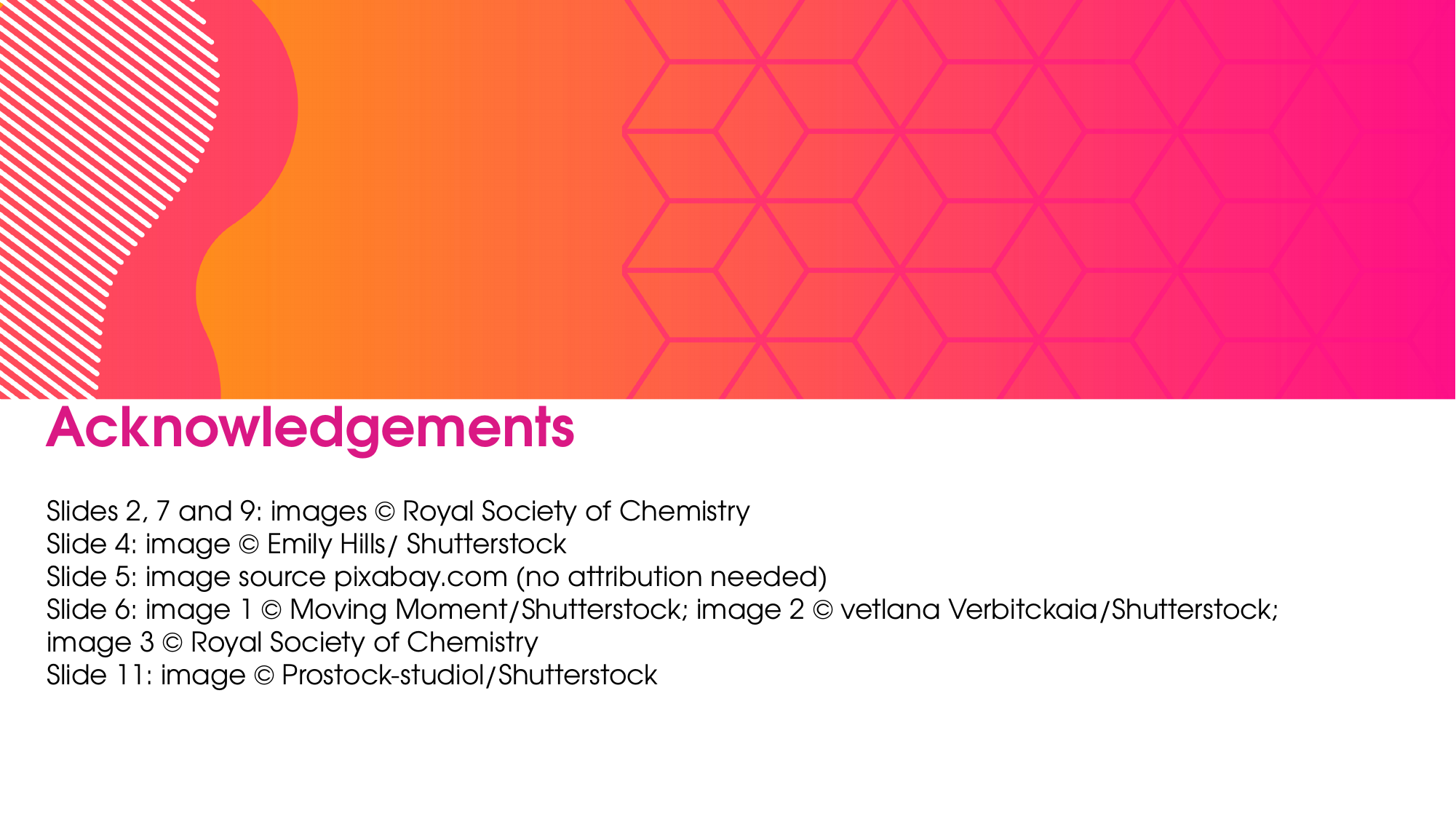

Acknowledgements

Slides 2, 7 and 9: images © Royal Society of Chemistry
Slide 4: image © Emily Hills/ Shutterstock
Slide 5: image source pixabay.com (no attribution needed)
Slide 6: image 1 © Moving Moment/Shutterstock; image 2 © vetlana Verbitckaia/Shutterstock; image 3 © Royal Society of Chemistry
Slide 11: image © Prostock-studiol/Shutterstock